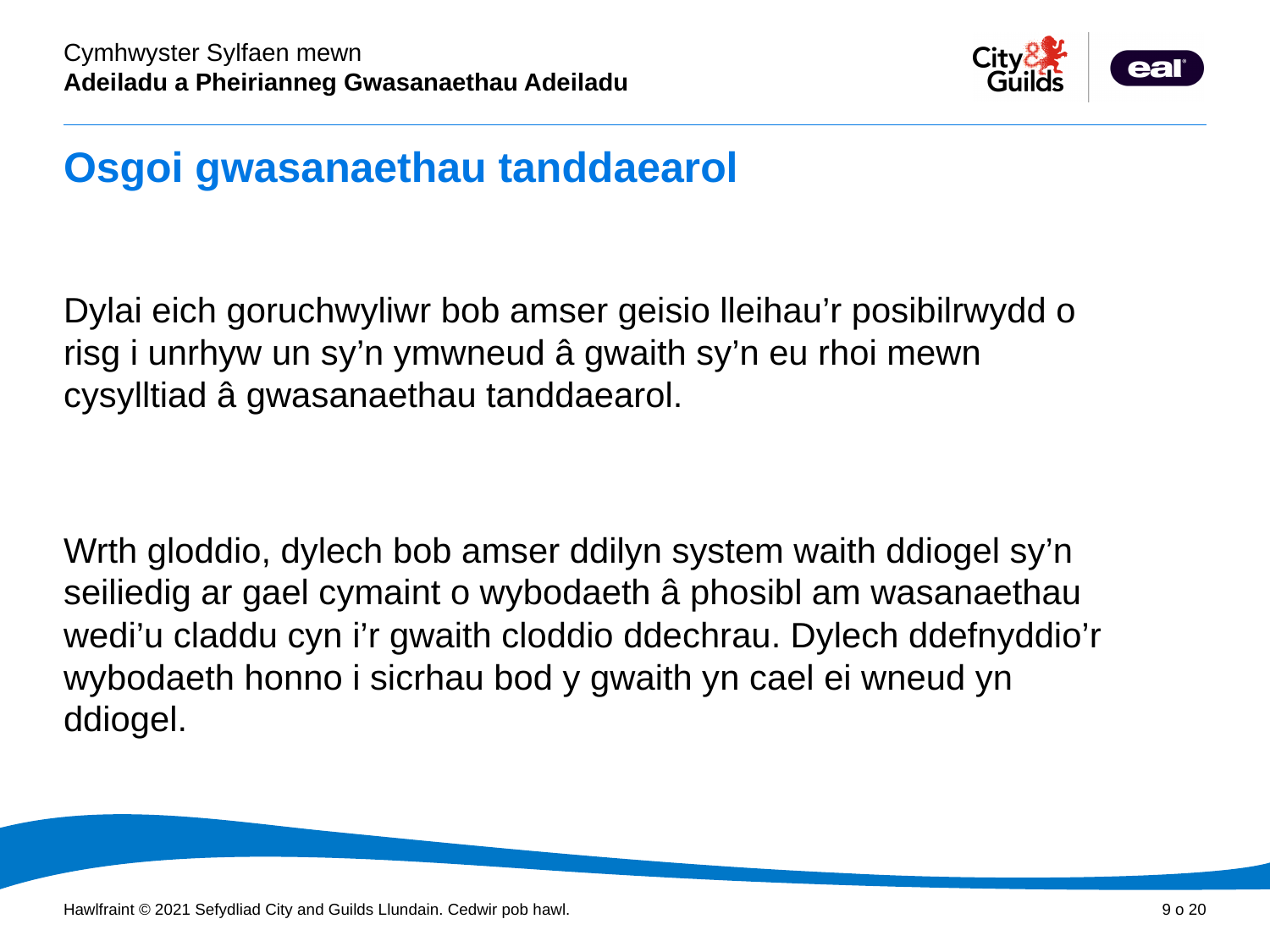

# Osgoi gwasanaethau tanddaearol

Dylai eich goruchwyliwr bob amser geisio lleihau’r posibilrwydd o risg i unrhyw un sy’n ymwneud â gwaith sy’n eu rhoi mewn cysylltiad â gwasanaethau tanddaearol.

Wrth gloddio, dylech bob amser ddilyn system waith ddiogel sy’n seiliedig ar gael cymaint o wybodaeth â phosibl am wasanaethau wedi’u claddu cyn i’r gwaith cloddio ddechrau. Dylech ddefnyddio’r wybodaeth honno i sicrhau bod y gwaith yn cael ei wneud yn ddiogel.